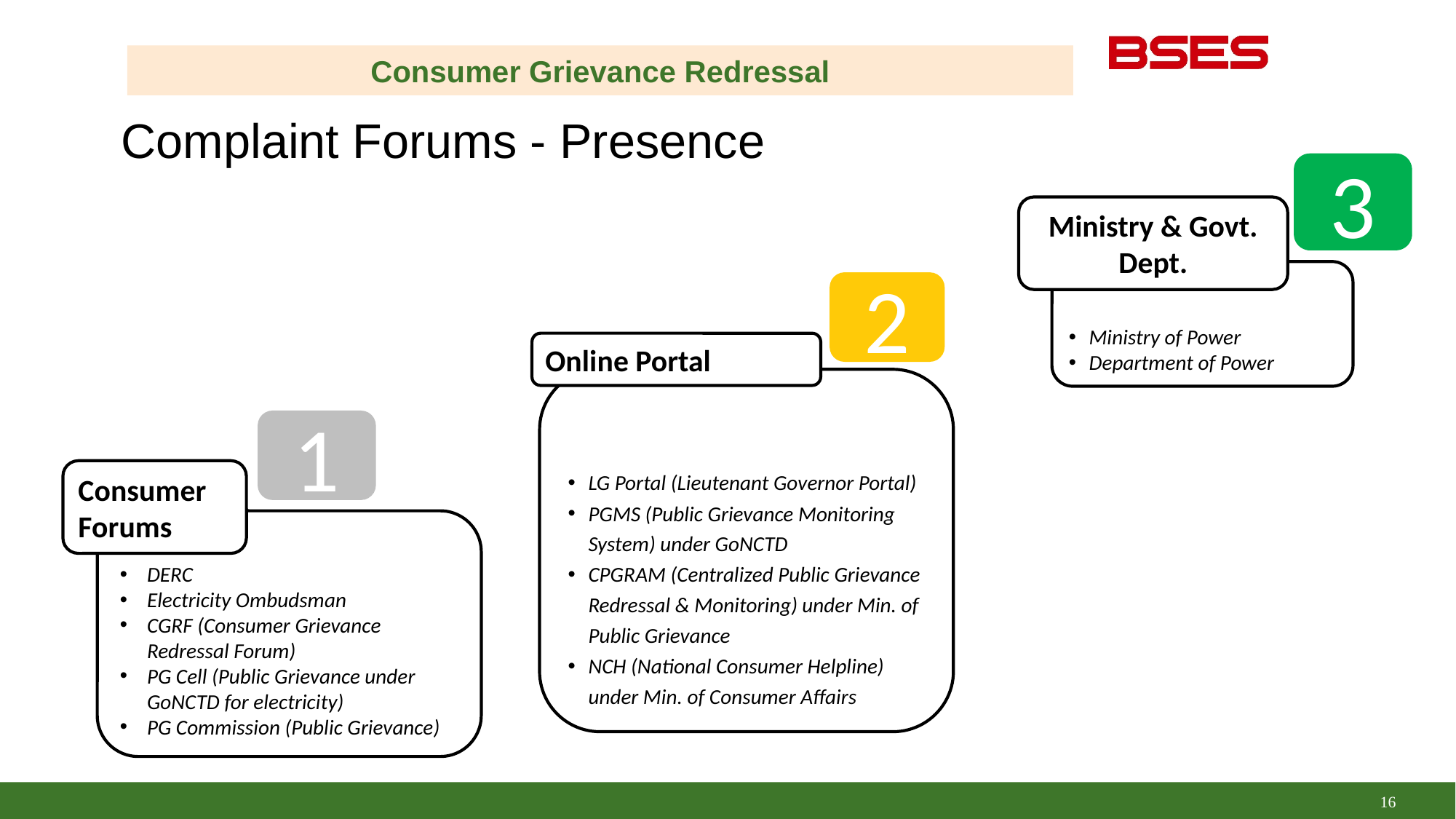

Consumer Grievance Redressal
# Complaint Forums - Presence
3
Ministry & Govt. Dept.

Ministry of Power
Department of Power
2
Online Portal

LG Portal (Lieutenant Governor Portal)
PGMS (Public Grievance Monitoring System) under GoNCTD
CPGRAM (Centralized Public Grievance Redressal & Monitoring) under Min. of Public Grievance
NCH (National Consumer Helpline) under Min. of Consumer Affairs
1
Consumer Forums

DERC
Electricity Ombudsman
CGRF (Consumer Grievance Redressal Forum)
PG Cell (Public Grievance under GoNCTD for electricity)
PG Commission (Public Grievance)
16